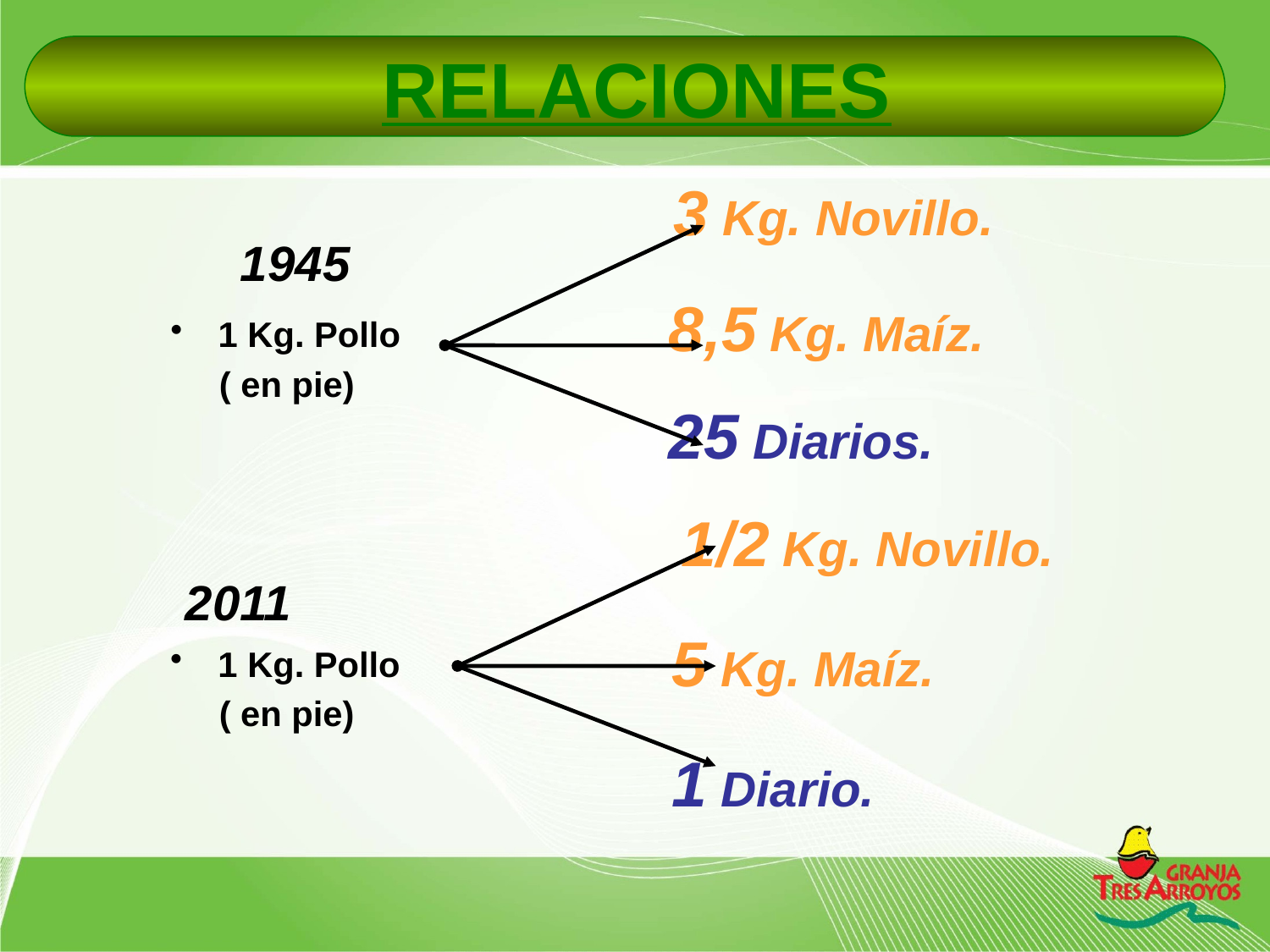

# RELACIONES
3 Kg. Novillo.
1945

8,5 Kg. Maíz.
1 Kg. Pollo
     ( en pie)

25 Diarios.
1/2 Kg. Novillo.

2011
5 Kg. Maíz.
1 Kg. Pollo
     ( en pie)

1 Diario.